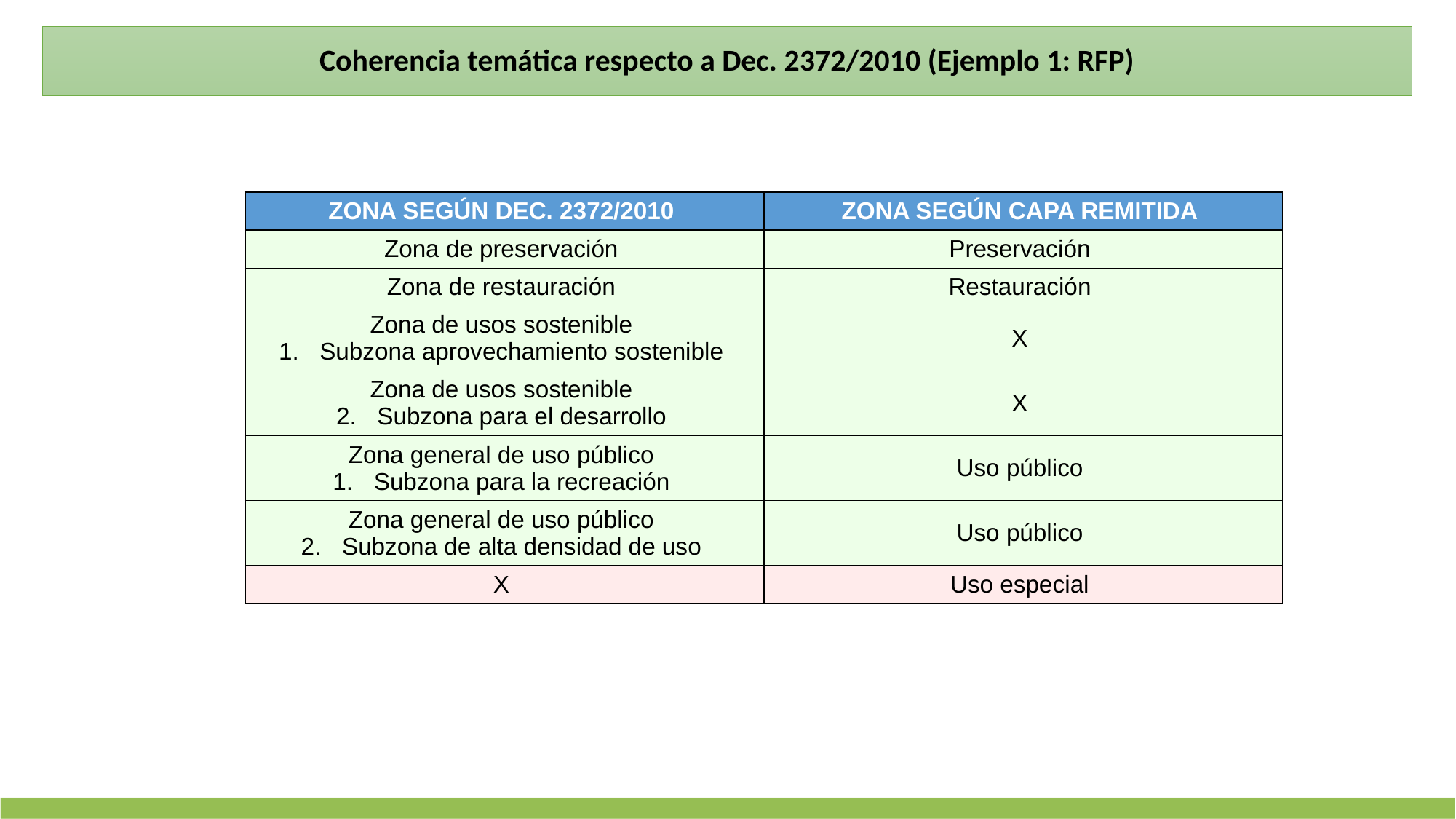

Coherencia temática respecto a Dec. 2372/2010 (Ejemplo 1: RFP)

| ZONA SEGÚN DEC. 2372/2010 | ZONA SEGÚN CAPA REMITIDA |
| --- | --- |
| Zona de preservación | Preservación |
| Zona de restauración | Restauración |
| Zona de usos sostenible  Subzona aprovechamiento sostenible | X |
| Zona de usos sostenible  Subzona para el desarrollo | X |
| Zona general de uso público  Subzona para la recreación | Uso público |
| Zona general de uso público  Subzona de alta densidad de uso | Uso público |
| X | Uso especial |